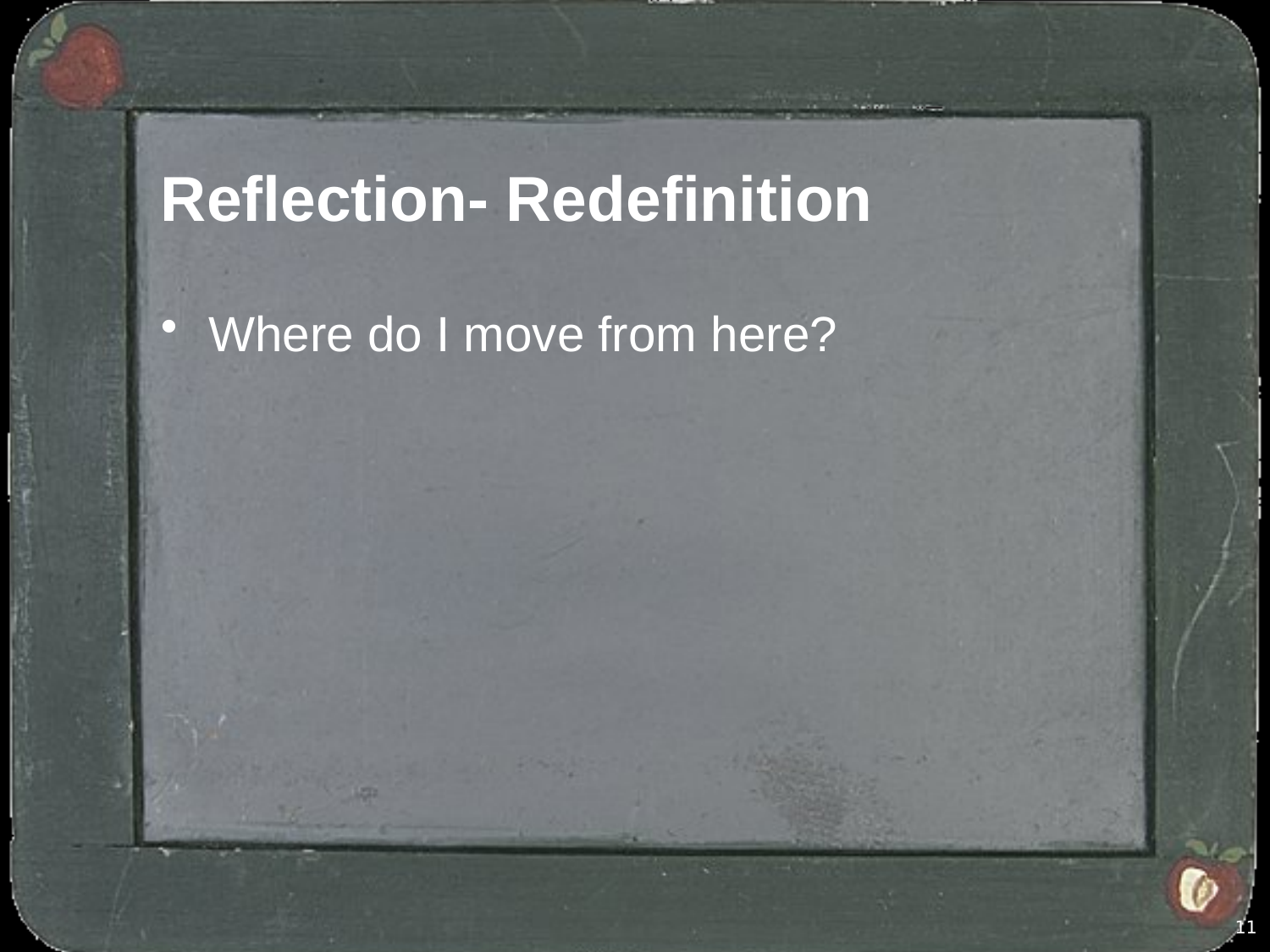

# Reflection- Redefinition
Where do I move from here?
11